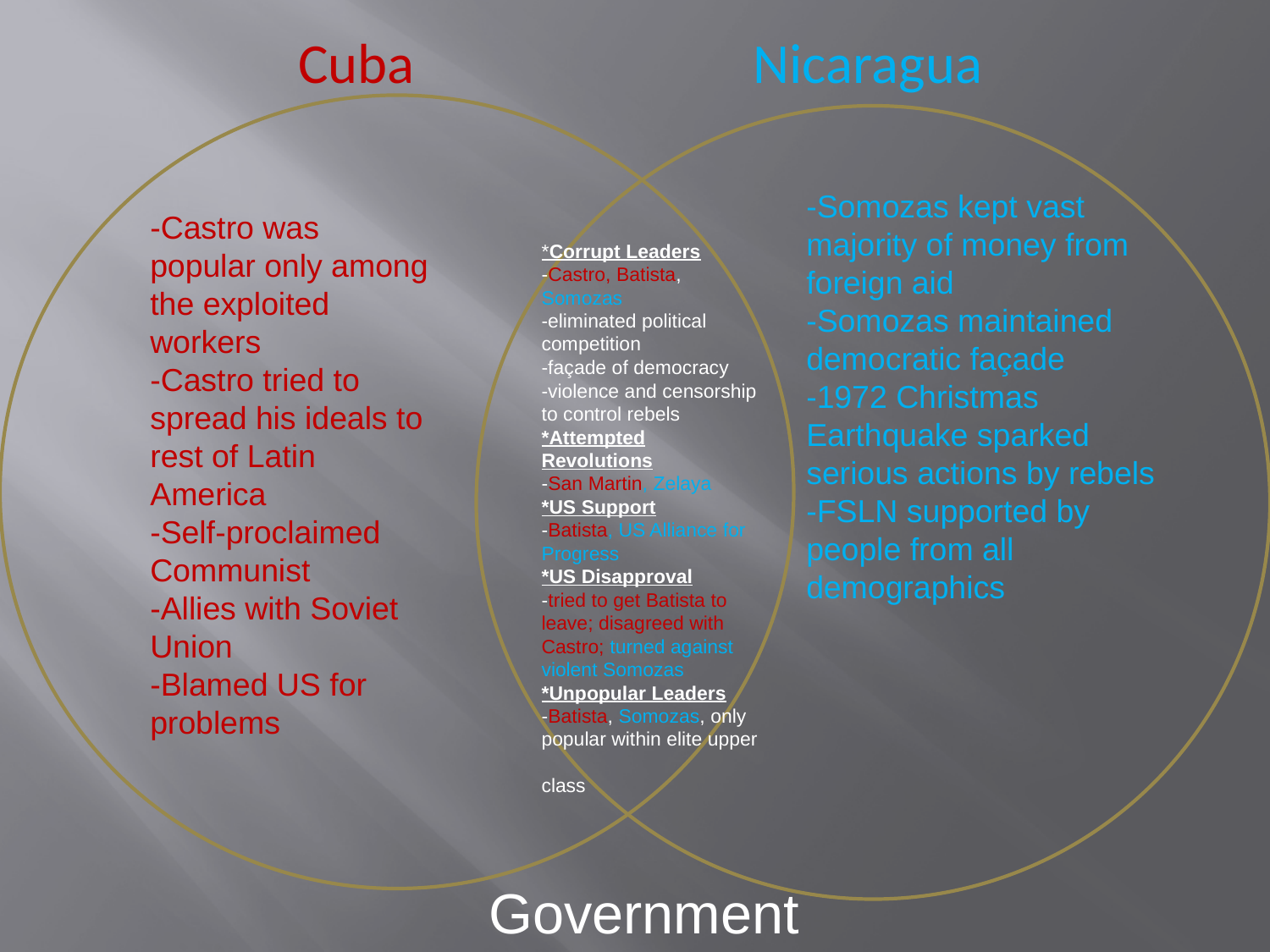

Cuba
Nicaragua

-Somozas kept vast majority of money from foreign aid
-Somozas maintained democratic façade
-1972 Christmas Earthquake sparked serious actions by rebels
-FSLN supported by people from all demographics
-Castro was popular only among the exploited workers
-Castro tried to spread his ideals to rest of Latin America
-Self-proclaimed Communist
-Allies with Soviet Union
-Blamed US for problems
*Corrupt Leaders
-Castro, Batista, Somozas
-eliminated political competition
-façade of democracy
-violence and censorship to control rebels
*Attempted Revolutions
-San Martin, Zelaya
*US Support
-Batista, US Alliance for Progress
*US Disapproval
-tried to get Batista to leave; disagreed with Castro; turned against violent Somozas
*Unpopular Leaders
-Batista, Somozas, only popular within elite upper                                 class

Government